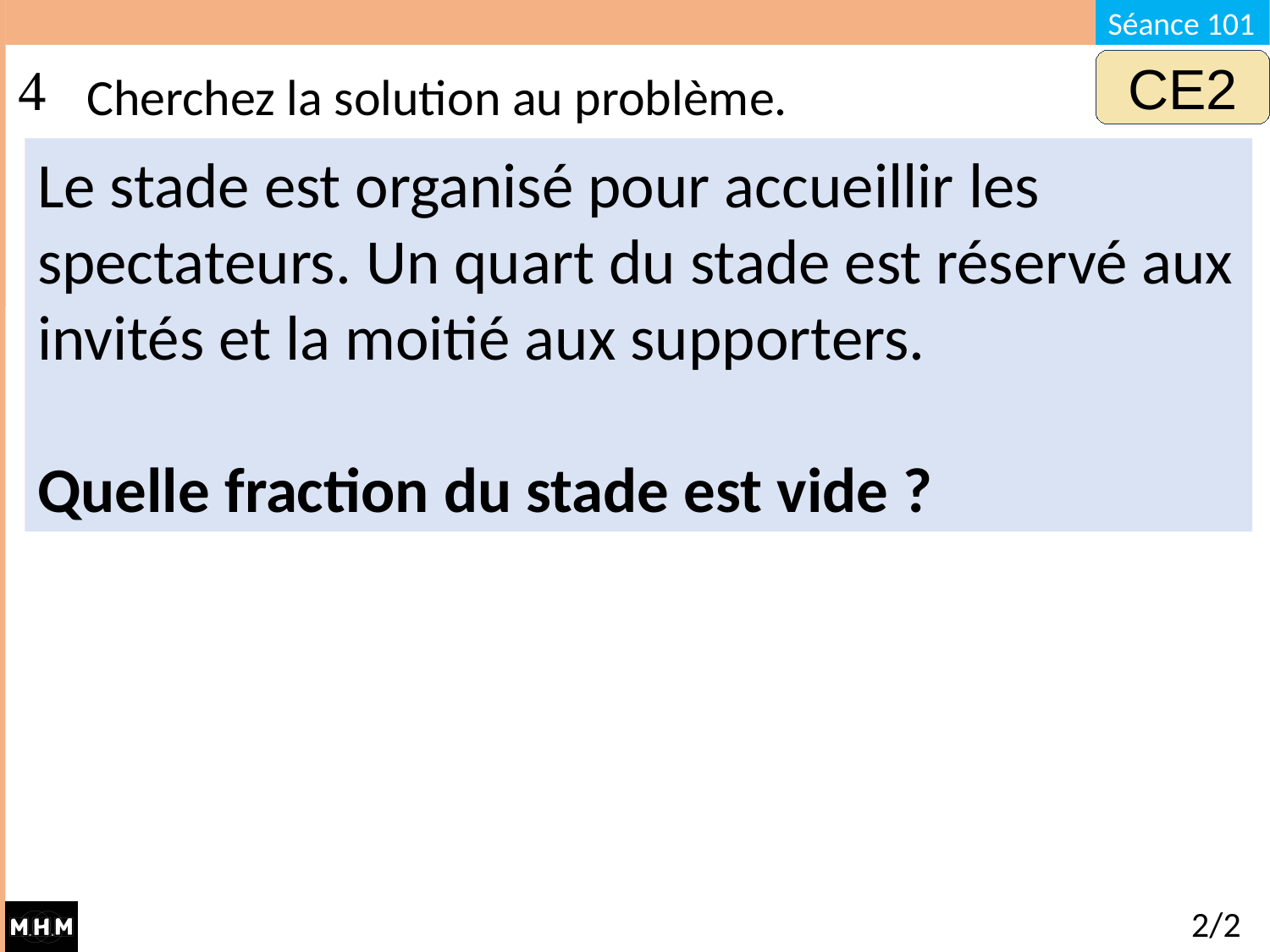

# Cherchez la solution au problème.
CE2
Le stade est organisé pour accueillir les spectateurs. Un quart du stade est réservé aux invités et la moitié aux supporters.

Quelle fraction du stade est vide ?
2/2